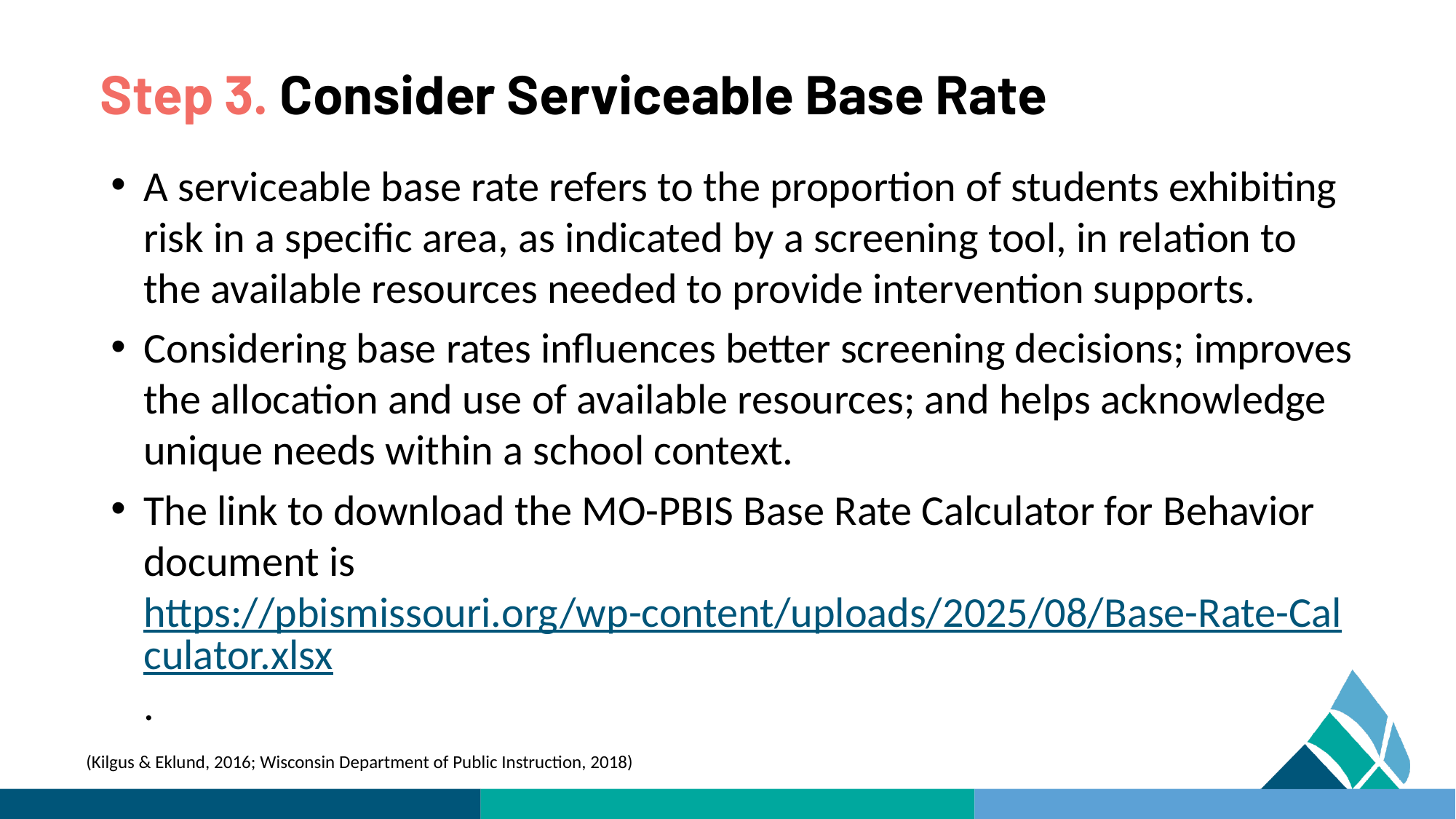

# Step 3. Consider Serviceable Base Rate
A serviceable base rate refers to the proportion of students exhibiting risk in a specific area, as indicated by a screening tool, in relation to the available resources needed to provide intervention supports.
Considering base rates influences better screening decisions; improves the allocation and use of available resources; and helps acknowledge unique needs within a school context.
The link to download the MO-PBIS Base Rate Calculator for Behavior document is https://pbismissouri.org/wp-content/uploads/2025/08/Base-Rate-Calculator.xlsx.
(Kilgus & Eklund, 2016; Wisconsin Department of Public Instruction, 2018)